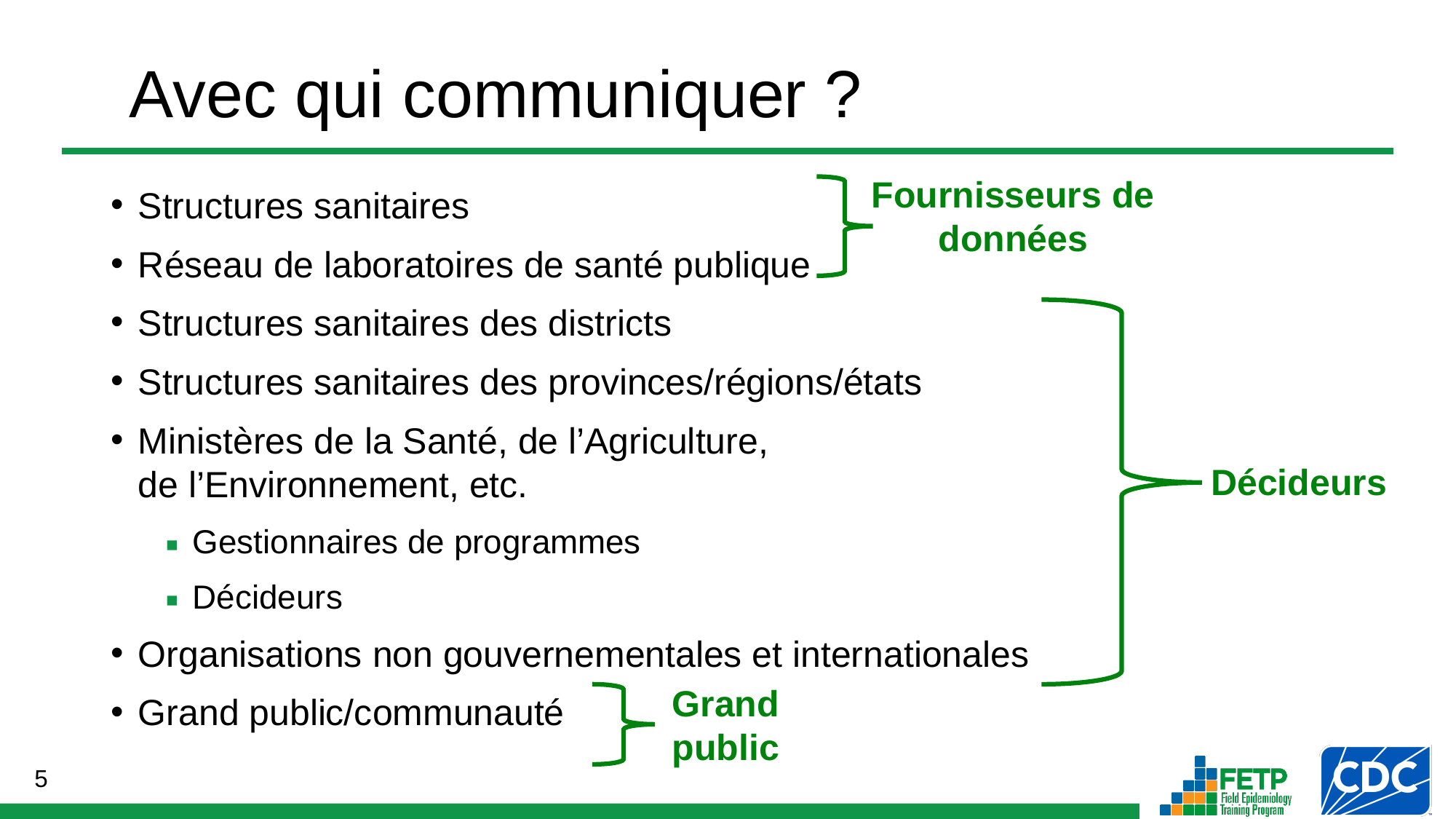

# Avec qui communiquer ?
Fournisseurs de données
Structures sanitaires
Réseau de laboratoires de santé publique
Structures sanitaires des districts
Structures sanitaires des provinces/régions/états
Ministères de la Santé, de l’Agriculture,
de l’Environnement, etc.
Gestionnaires de programmes
Décideurs
Organisations non gouvernementales et internationales
Grand public/communauté

Décideurs
Grand public